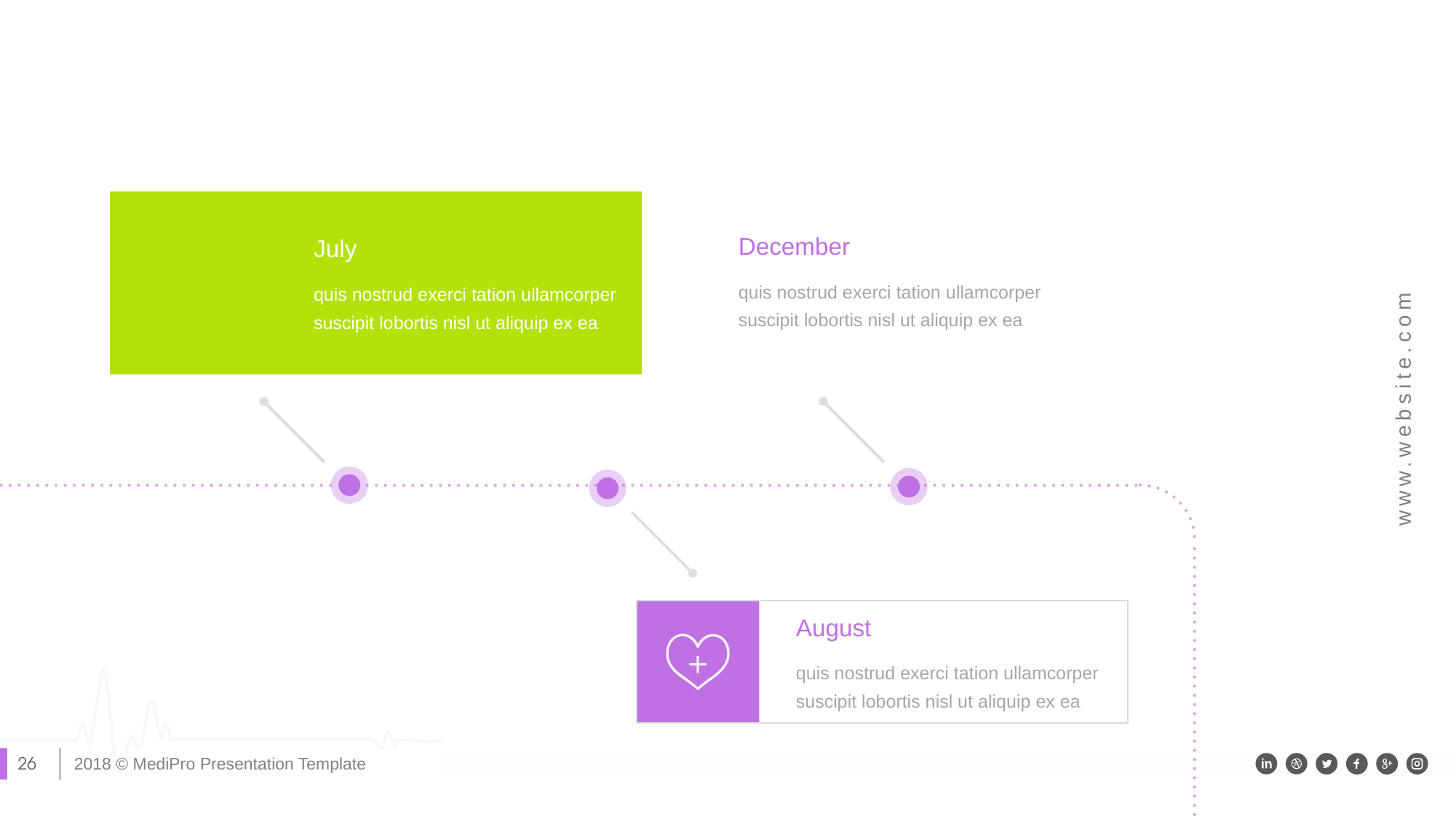

July
quis nostrud exerci tation ullamcorper suscipit lobortis nisl ut aliquip ex ea
December
quis nostrud exerci tation ullamcorper suscipit lobortis nisl ut aliquip ex ea

August
quis nostrud exerci tation ullamcorper suscipit lobortis nisl ut aliquip ex ea